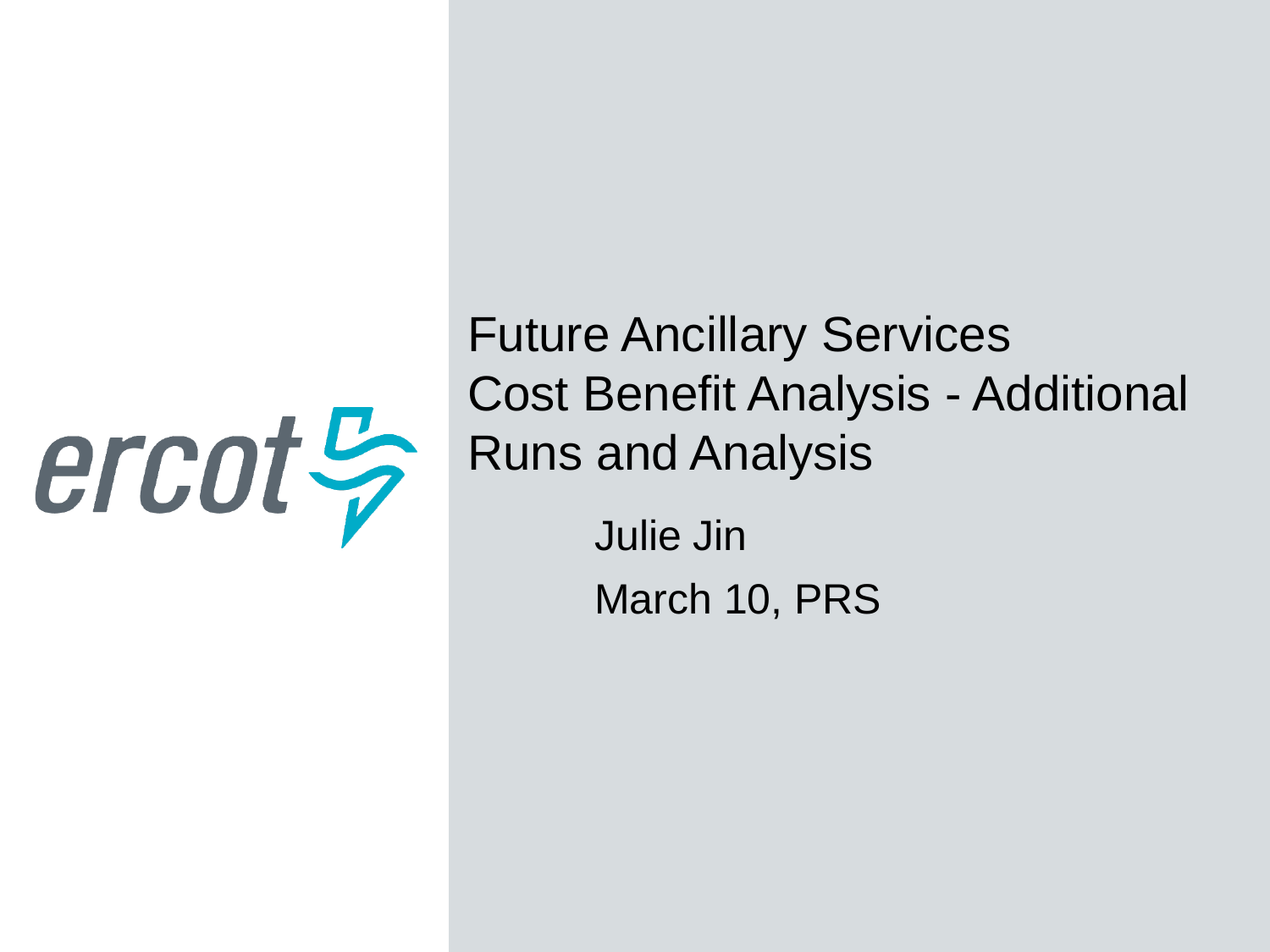

Future Ancillary Services
Cost Benefit Analysis - Additional Runs and Analysis
Julie Jin
March 10, PRS